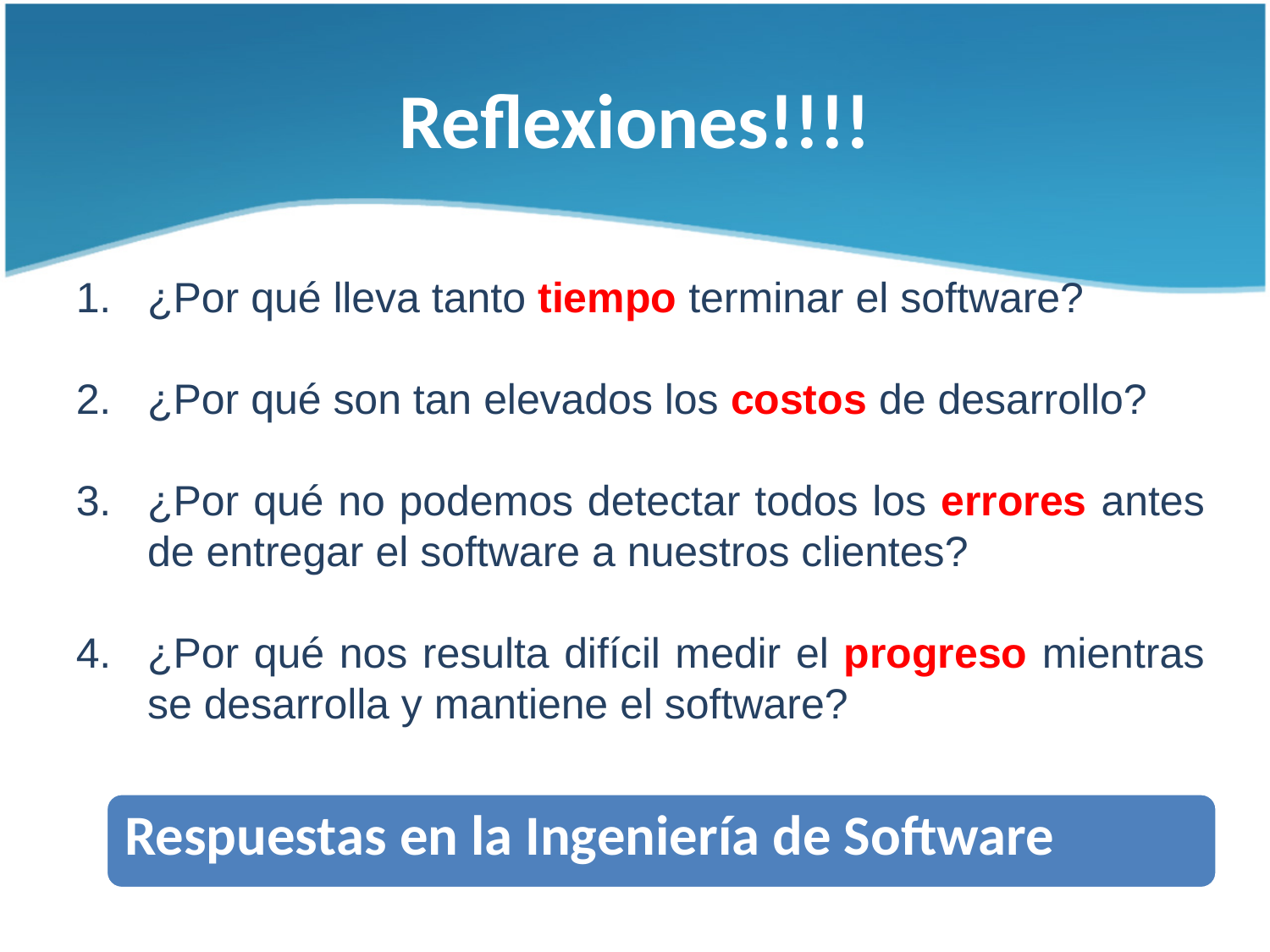

# Reflexiones!!!!
¿Por qué lleva tanto tiempo terminar el software?

¿Por qué son tan elevados los costos de desarrollo?

¿Por qué no podemos detectar todos los errores antes de entregar el software a nuestros clientes?

¿Por qué nos resulta difícil medir el progreso mientras se desarrolla y mantiene el software?

Respuestas en la Ingeniería de Software